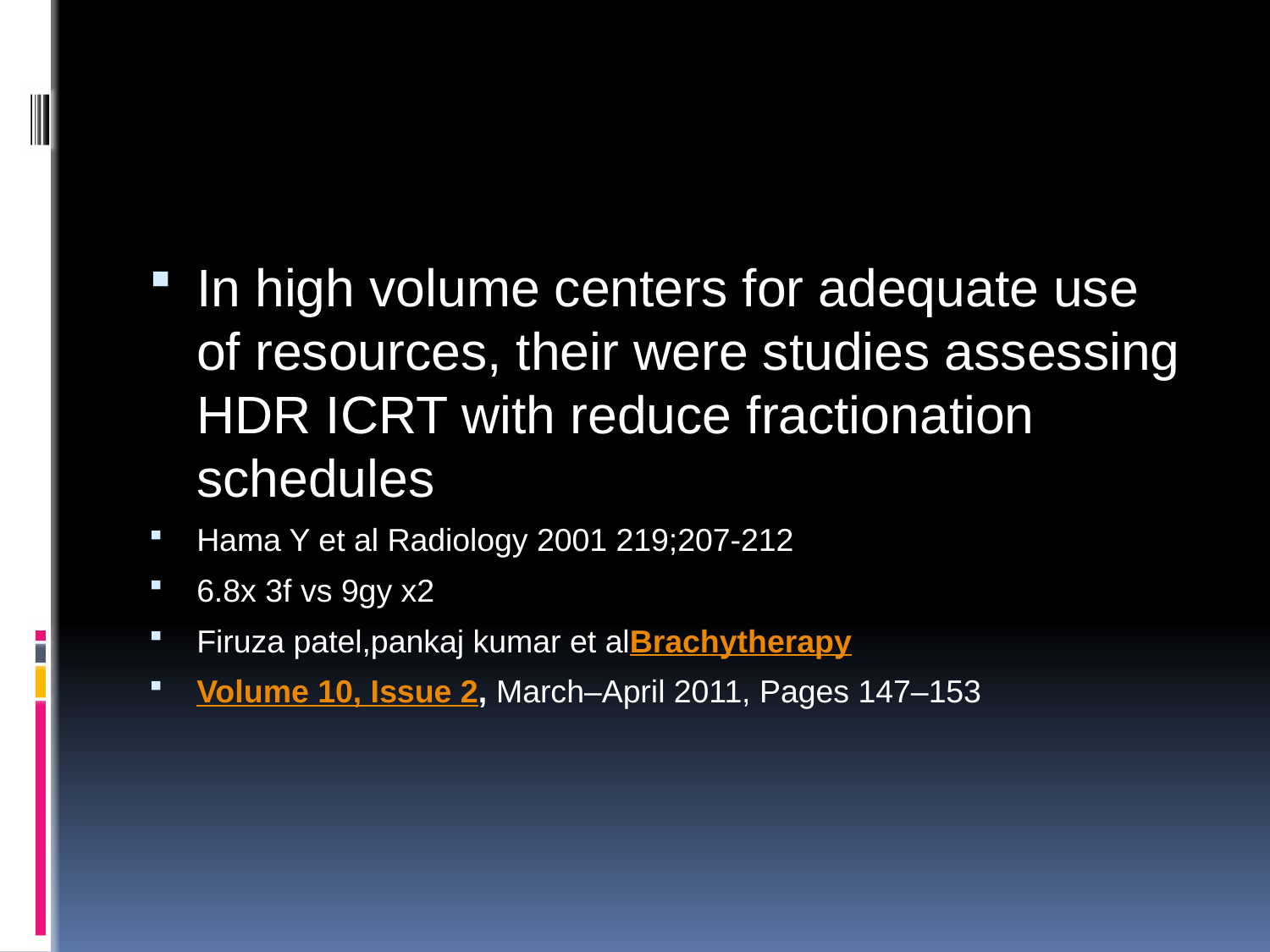

In high volume centers for adequate use of resources, their were studies assessing HDR ICRT with reduce fractionation schedules
Hama Y et al Radiology 2001 219;207-212
6.8x 3f vs 9gy x2
Firuza patel,pankaj kumar et alBrachytherapy
Volume 10, Issue 2, March–April 2011, Pages 147–153